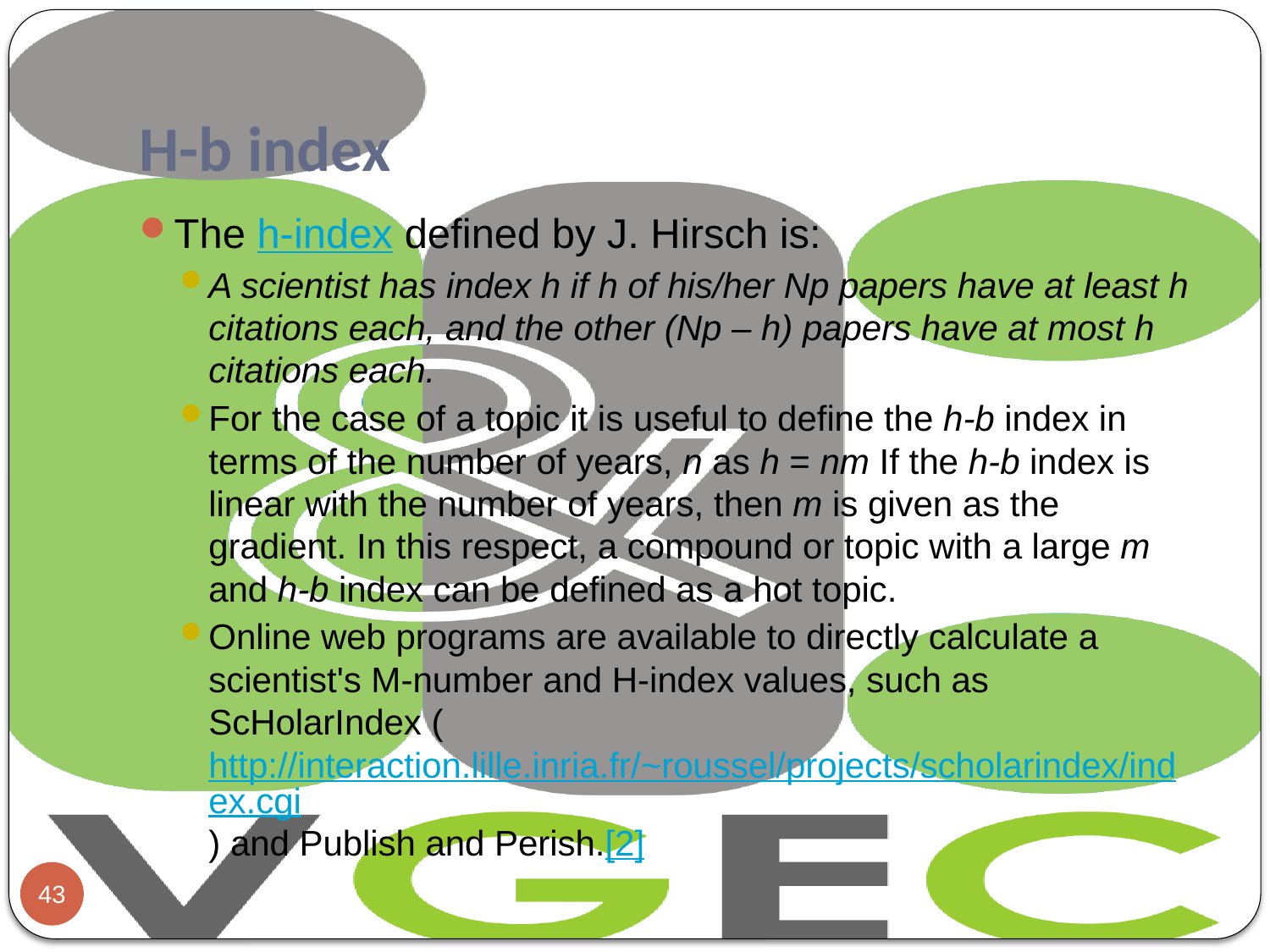

# H-b index
The h-index defined by J. Hirsch is:
A scientist has index h if h of his/her Np papers have at least h citations each, and the other (Np – h) papers have at most h citations each.
For the case of a topic it is useful to define the h-b index in terms of the number of years, n as h = nm If the h-b index is linear with the number of years, then m is given as the gradient. In this respect, a compound or topic with a large m and h-b index can be defined as a hot topic.
Online web programs are available to directly calculate a scientist's M-number and H-index values, such as ScHolarIndex (http://interaction.lille.inria.fr/~roussel/projects/scholarindex/index.cgi) and Publish and Perish.[2]

43